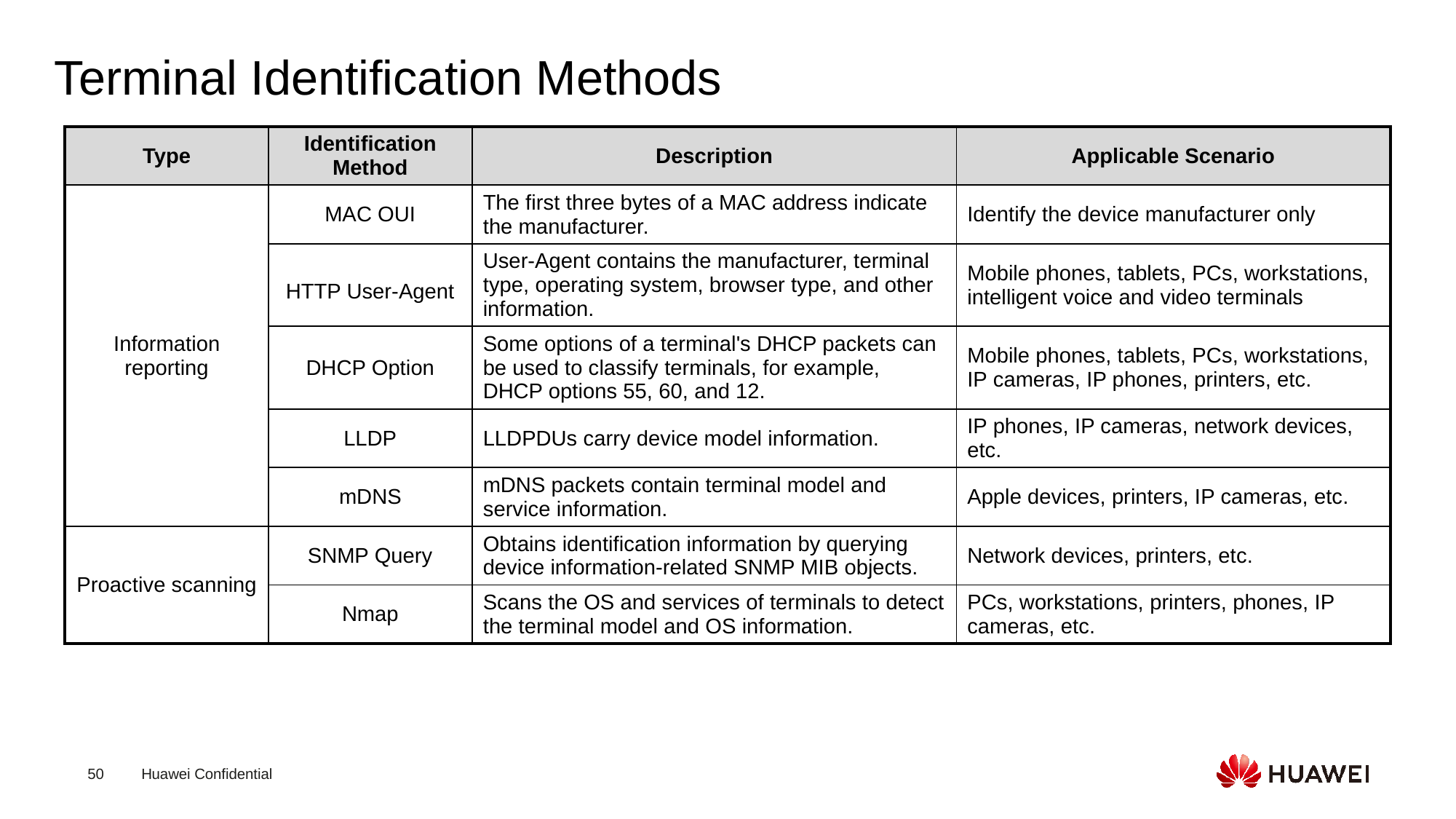

# Terminal Identification Methods
| Type | Identification Method | Description | Applicable Scenario |
| --- | --- | --- | --- |
| Information reporting | MAC OUI | The first three bytes of a MAC address indicate the manufacturer. | Identify the device manufacturer only |
|  | HTTP User-Agent | User-Agent contains the manufacturer, terminal type, operating system, browser type, and other information. | Mobile phones, tablets, PCs, workstations, intelligent voice and video terminals |
|  | DHCP Option | Some options of a terminal's DHCP packets can be used to classify terminals, for example, DHCP options 55, 60, and 12. | Mobile phones, tablets, PCs, workstations, IP cameras, IP phones, printers, etc. |
|  | LLDP | LLDPDUs carry device model information. | IP phones, IP cameras, network devices, etc. |
|  | mDNS | mDNS packets contain terminal model and service information. | Apple devices, printers, IP cameras, etc. |
| Proactive scanning | SNMP Query | Obtains identification information by querying device information-related SNMP MIB objects. | Network devices, printers, etc. |
|  | Nmap | Scans the OS and services of terminals to detect the terminal model and OS information. | PCs, workstations, printers, phones, IP cameras, etc. |